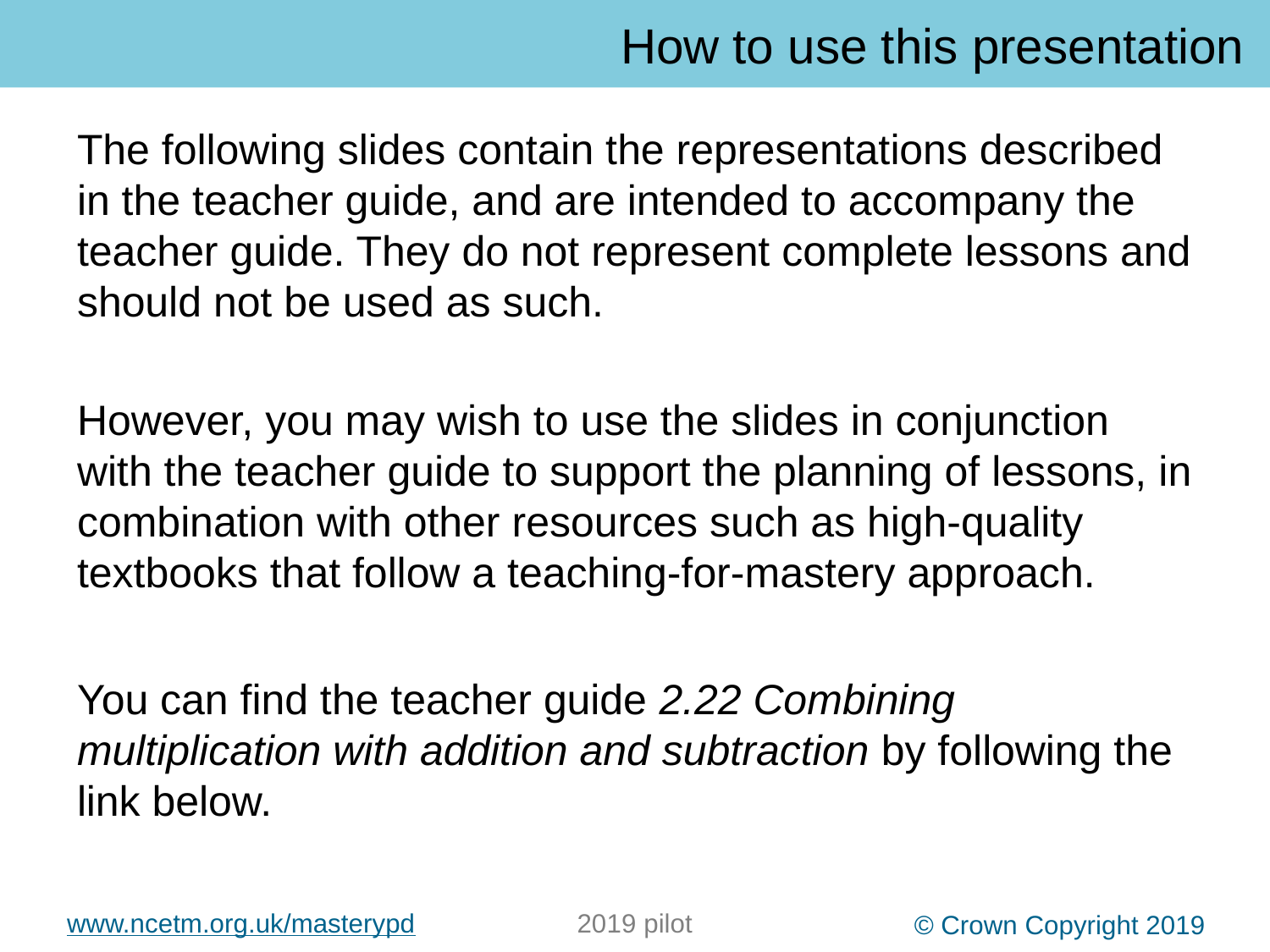

How to use this presentation
You can find the teacher guide 2.22 Combining multiplication with addition and subtraction by following the link below.